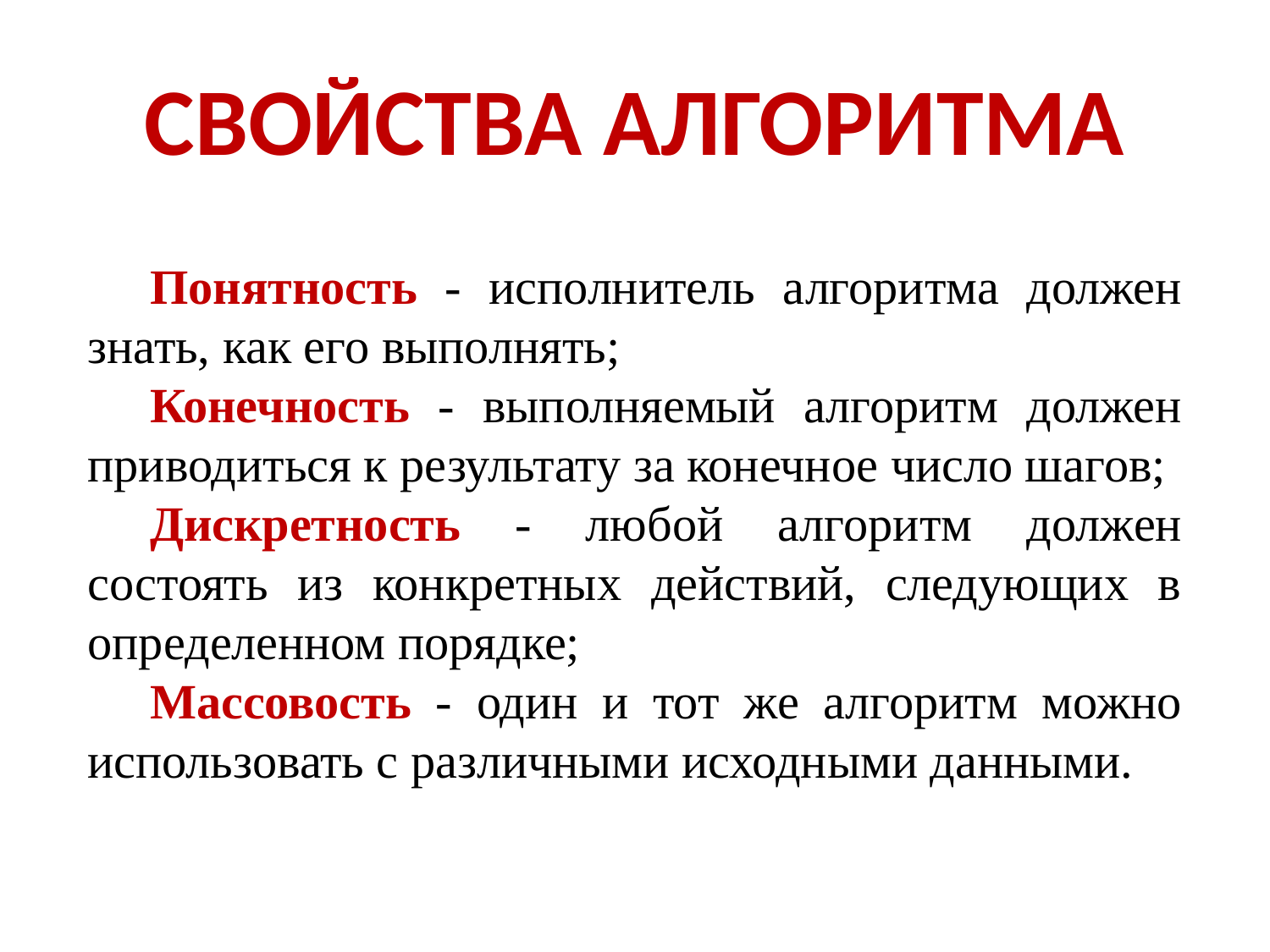

# Свойства Алгоритма
Понятность - исполнитель алгоритма должен знать, как его выполнять;
Конечность - выполняемый алгоритм должен приводиться к результату за конечное число шагов;
Дискретность - любой алгоритм должен состоять из конкретных действий, следующих в определенном порядке;
Массовость - один и тот же алгоритм можно использовать с различными исходными данными.